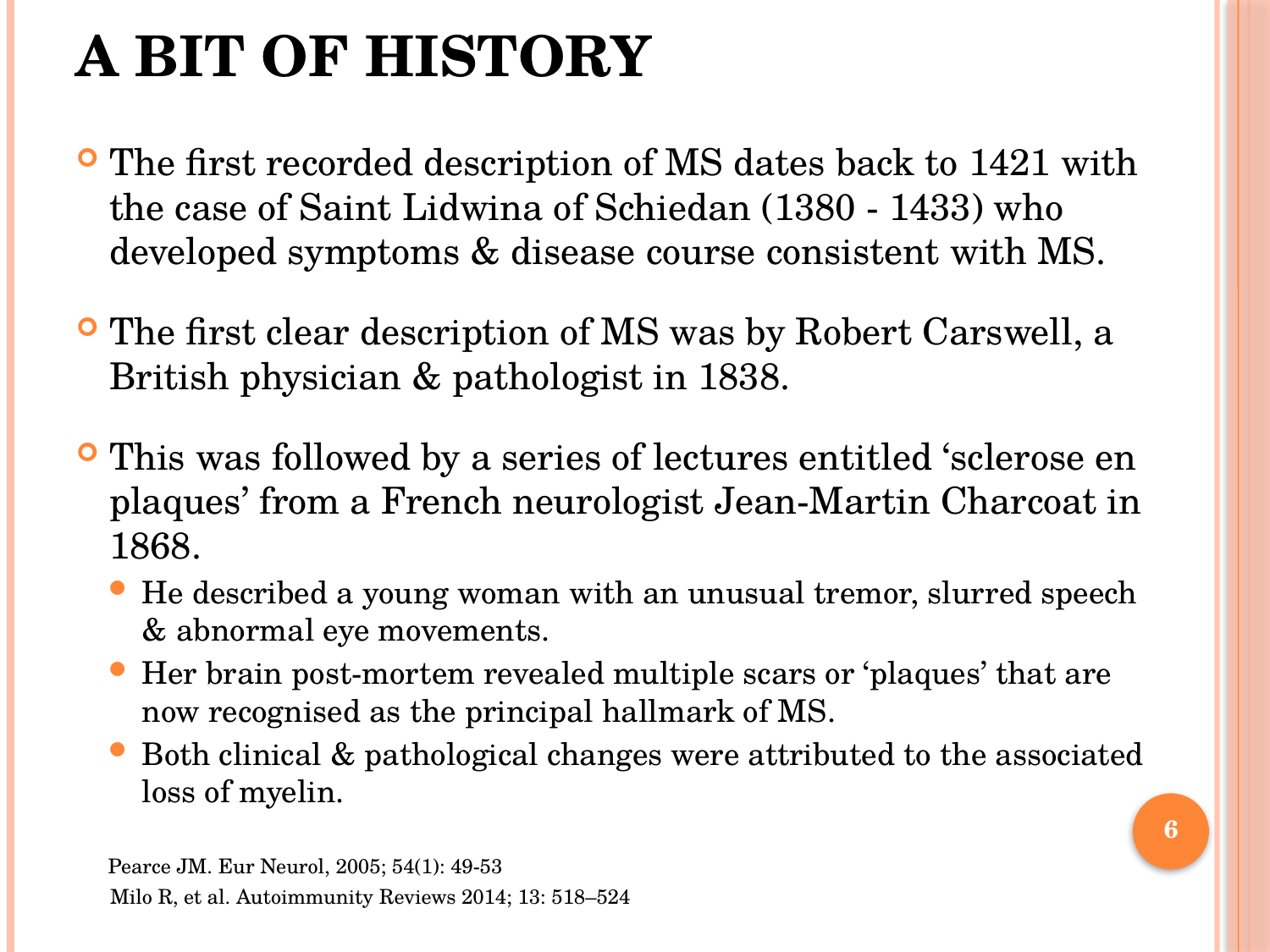

# A bit of History
The first recorded description of MS dates back to 1421 with the case of Saint Lidwina of Schiedan (1380 - 1433) who developed symptoms & disease course consistent with MS.

The first clear description of MS was by Robert Carswell, a British physician & pathologist in 1838.

This was followed by a series of lectures entitled ‘sclerose en plaques’ from a French neurologist Jean-Martin Charcoat in 1868.
He described a young woman with an unusual tremor, slurred speech & abnormal eye movements.
Her brain post-mortem revealed multiple scars or ‘plaques’ that are now recognised as the principal hallmark of MS.
Both clinical & pathological changes were attributed to the associated loss of myelin.

    Pearce JM. Eur Neurol, 2005; 54(1): 49-53
      Milo R, et al. Autoimmunity Reviews 2014; 13: 518–524
6